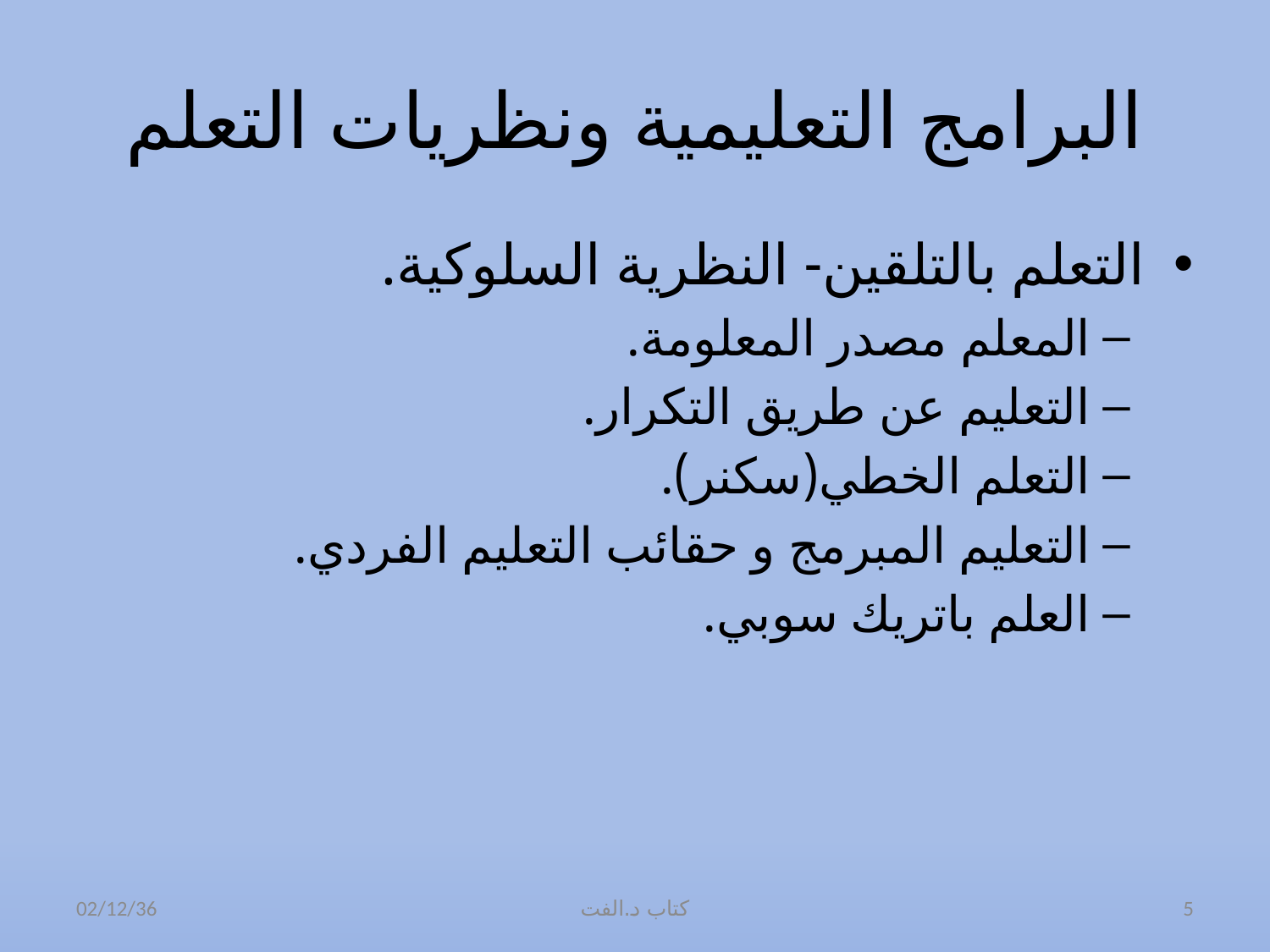

# البرامج التعليمية ونظريات التعلم
التعلم بالتلقين- النظرية السلوكية.
المعلم مصدر المعلومة.
التعليم عن طريق التكرار.
التعلم الخطي(سكنر).
التعليم المبرمج و حقائب التعليم الفردي.
العلم باتريك سوبي.
02/12/36
كتاب د.الفت
5